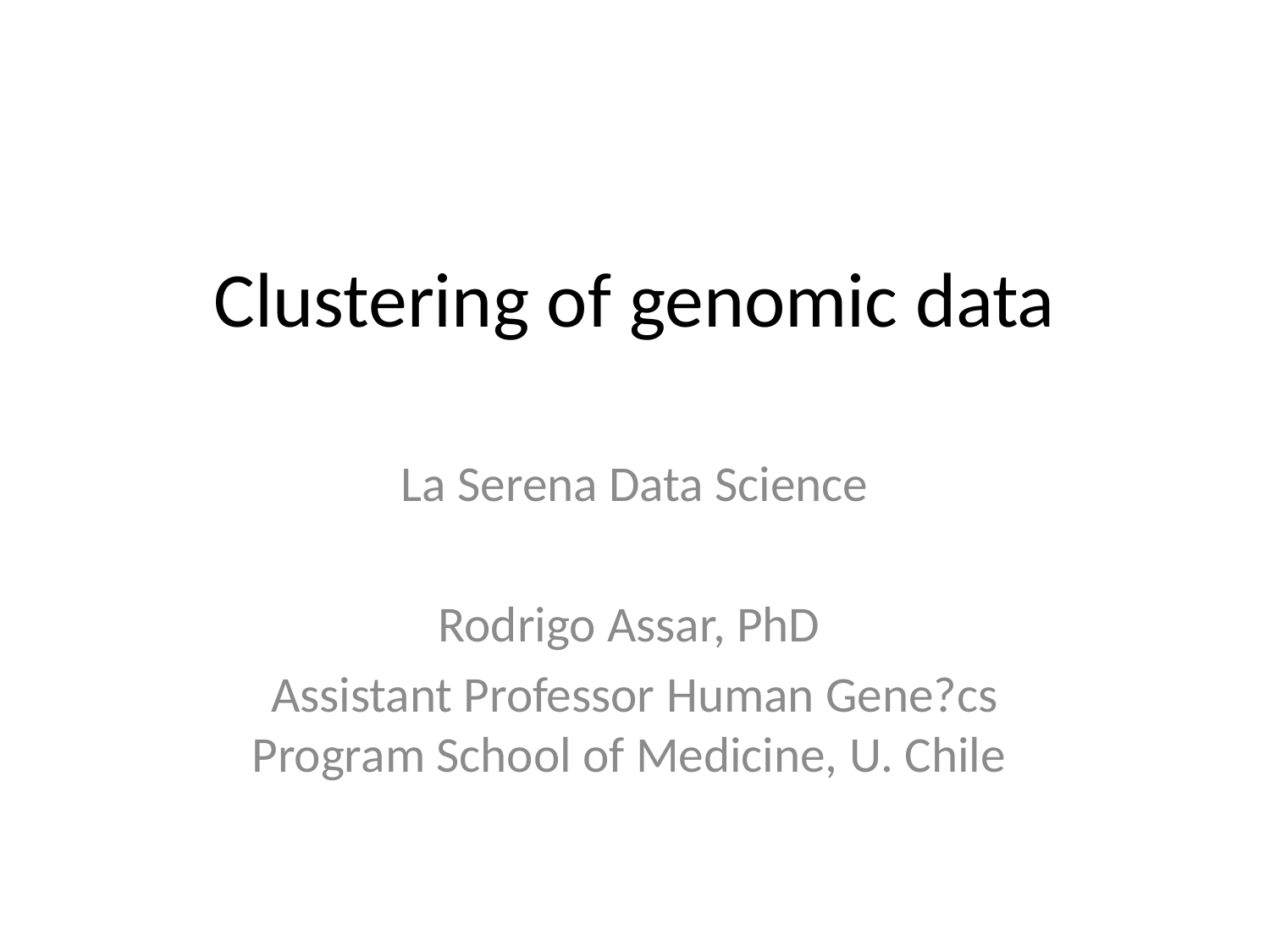

# Clustering of genomic data
La Serena Data Science

Rodrigo Assar, PhD
Assistant Professor Human Gene?cs Program School of Medicine, U. Chile